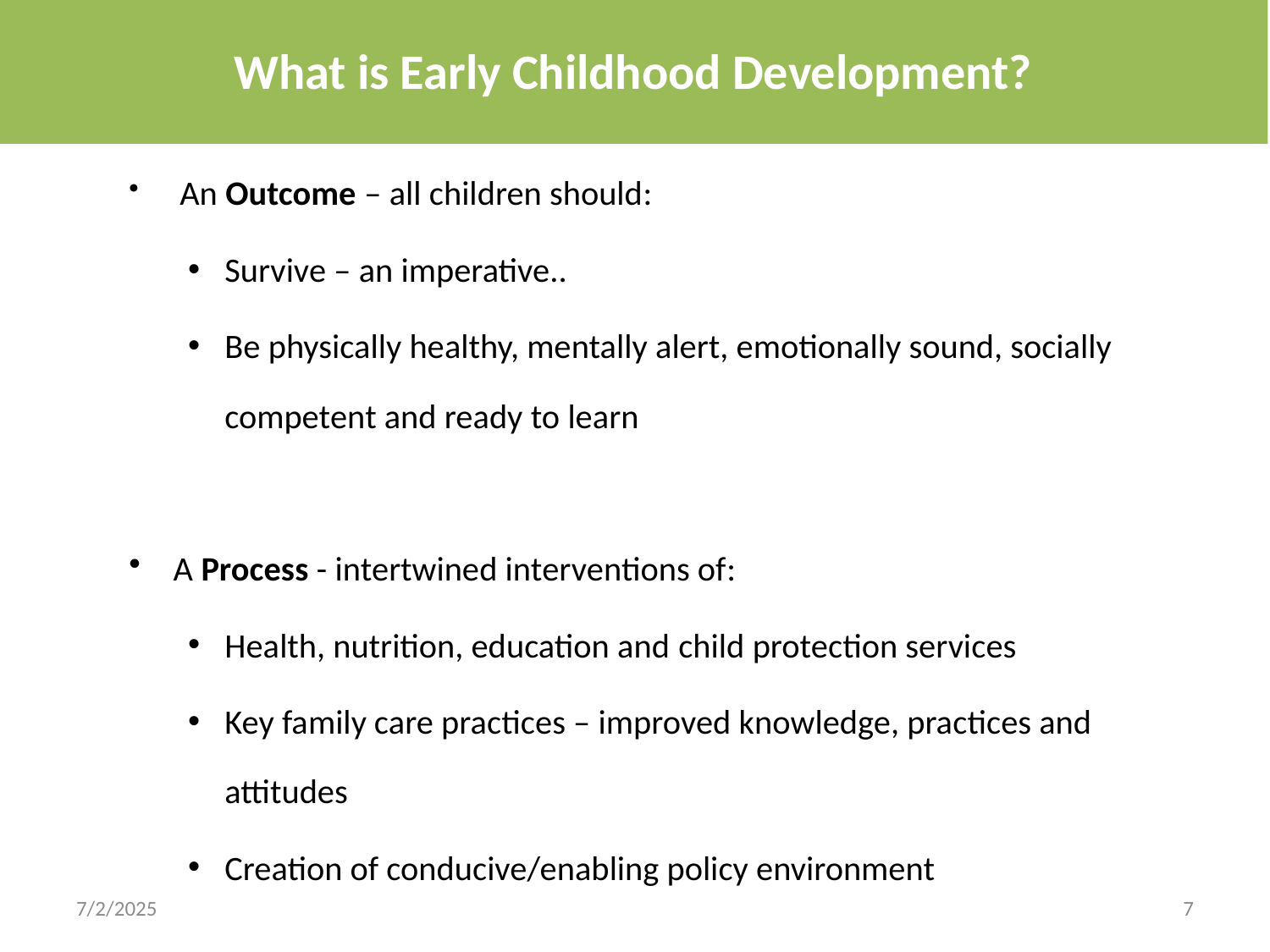

What is Early Childhood Development?
 An Outcome – all children should:
Survive – an imperative..
Be physically healthy, mentally alert, emotionally sound, socially competent and ready to learn

A Process - intertwined interventions of:
Health, nutrition, education and child protection services
Key family care practices – improved knowledge, practices and attitudes
Creation of conducive/enabling policy environment
7/2/2025
7